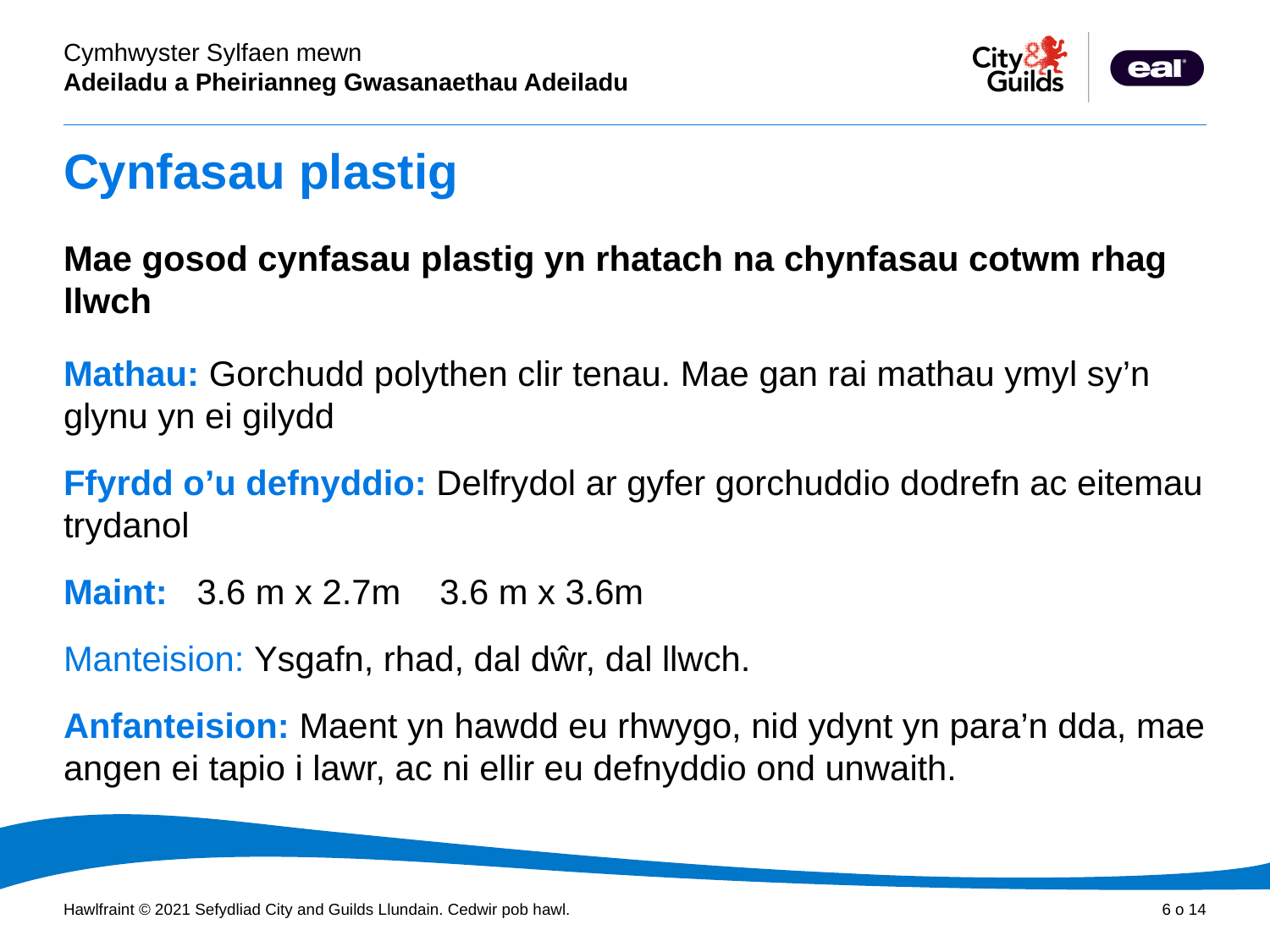

# Cynfasau plastig
Mae gosod cynfasau plastig yn rhatach na chynfasau cotwm rhag llwch
Mathau: Gorchudd polythen clir tenau. Mae gan rai mathau ymyl sy’n glynu yn ei gilydd
Ffyrdd o’u defnyddio: Delfrydol ar gyfer gorchuddio dodrefn ac eitemau trydanol
Maint:   3.6 m x 2.7m    3.6 m x 3.6m
Manteision: Ysgafn, rhad, dal dŵr, dal llwch.
Anfanteision: Maent yn hawdd eu rhwygo, nid ydynt yn para’n dda, mae angen ei tapio i lawr, ac ni ellir eu defnyddio ond unwaith.